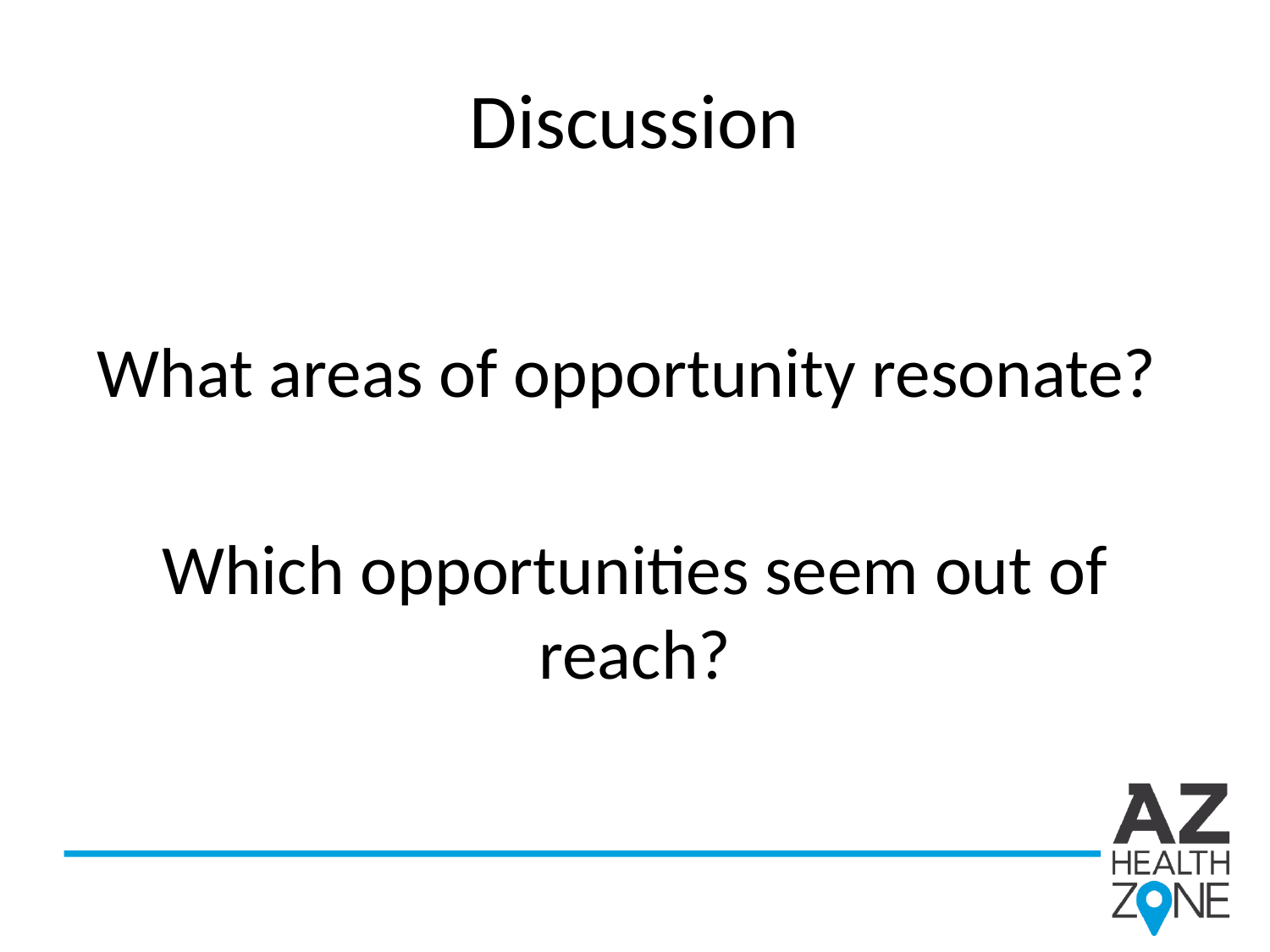

# Discussion

What areas of opportunity resonate?

Which opportunities seem out of reach?